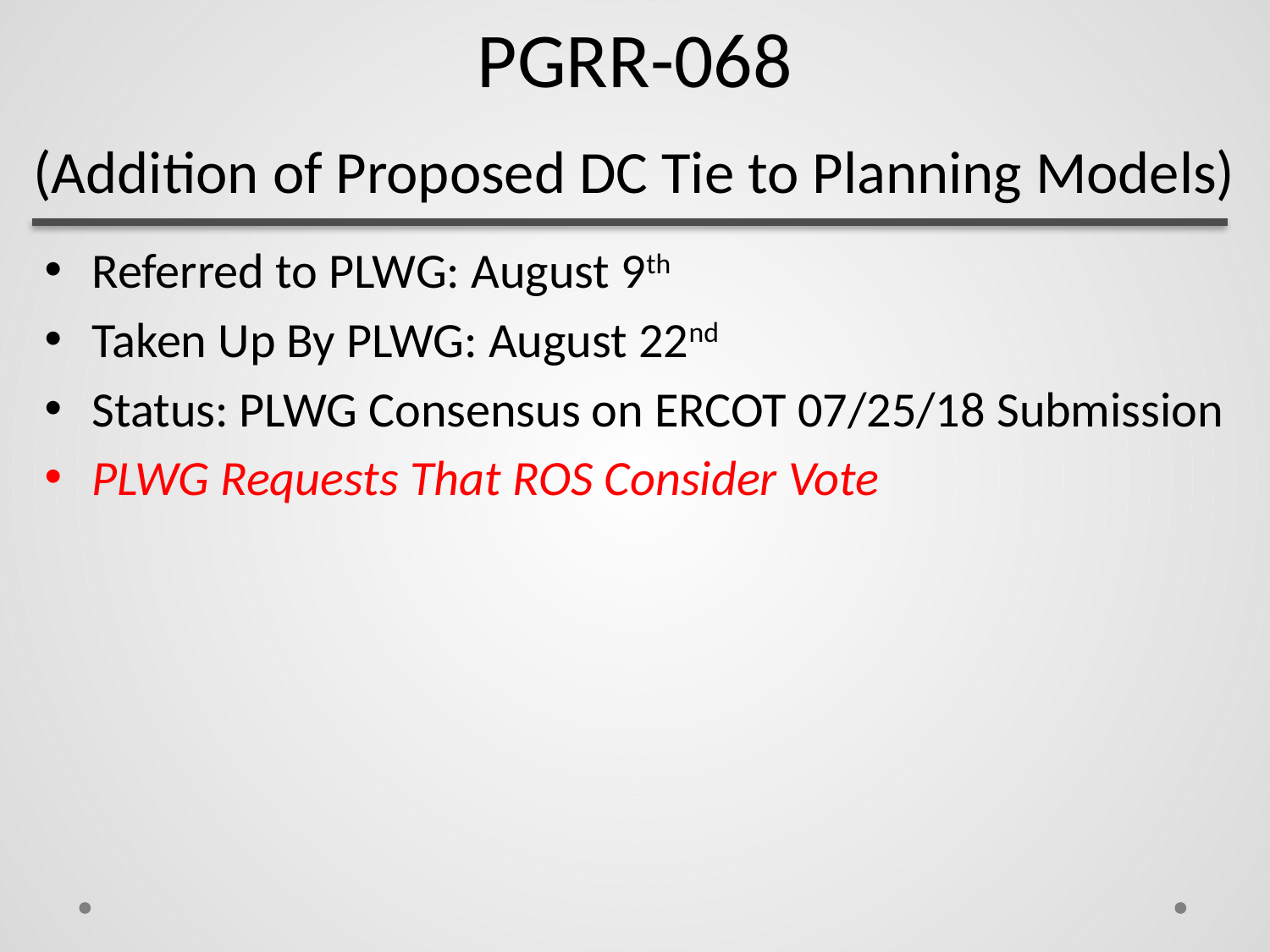

# PGRR-068 (Addition of Proposed DC Tie to Planning Models)
Referred to PLWG: August 9th
Taken Up By PLWG: August 22nd
Status: PLWG Consensus on ERCOT 07/25/18 Submission
PLWG Requests That ROS Consider Vote